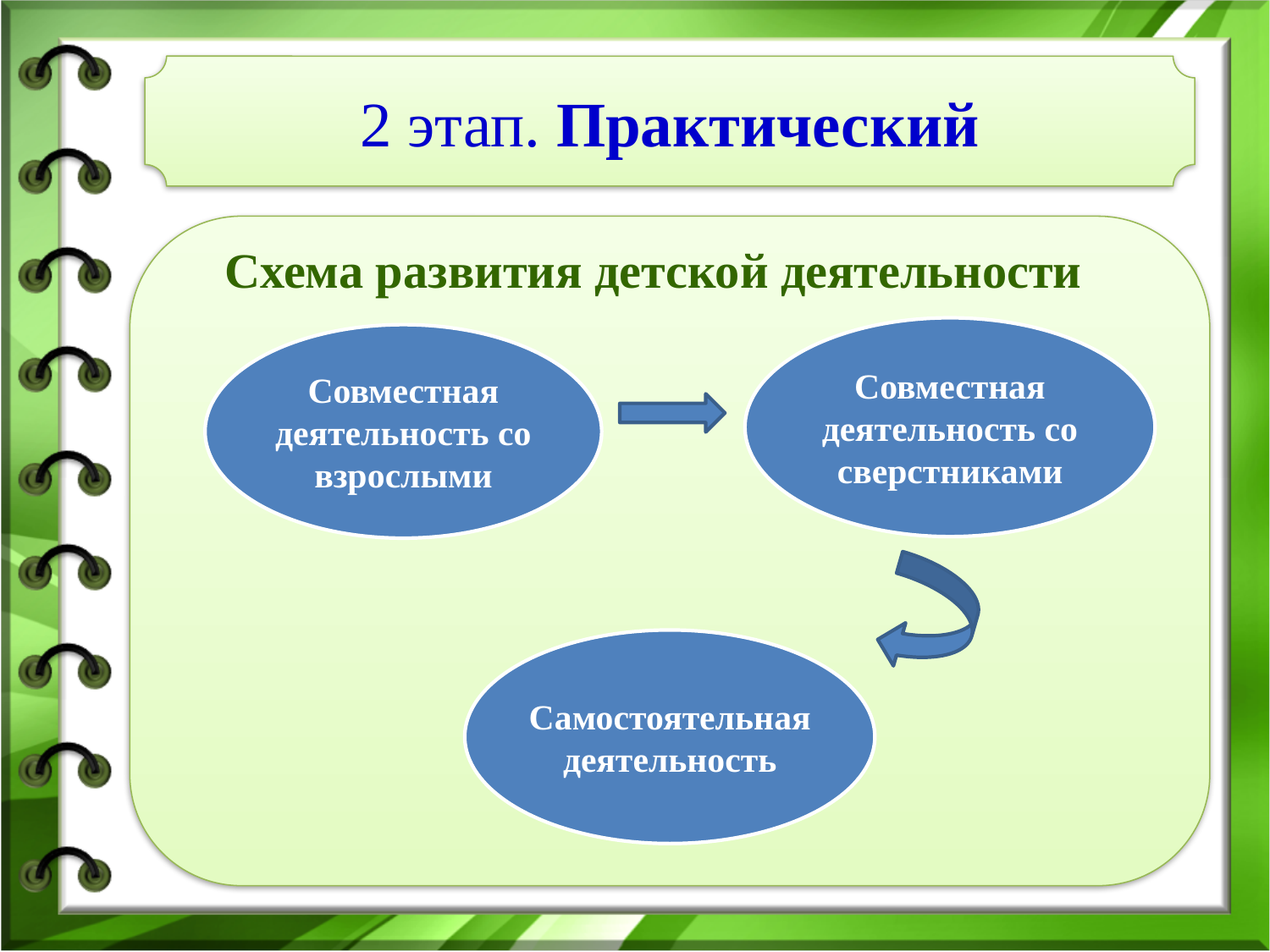

2 этап. Практический

Схема развития детской деятельности

Совместная деятельность со сверстниками

Совместная деятельность со взрослыми

Самостоятельная деятельность